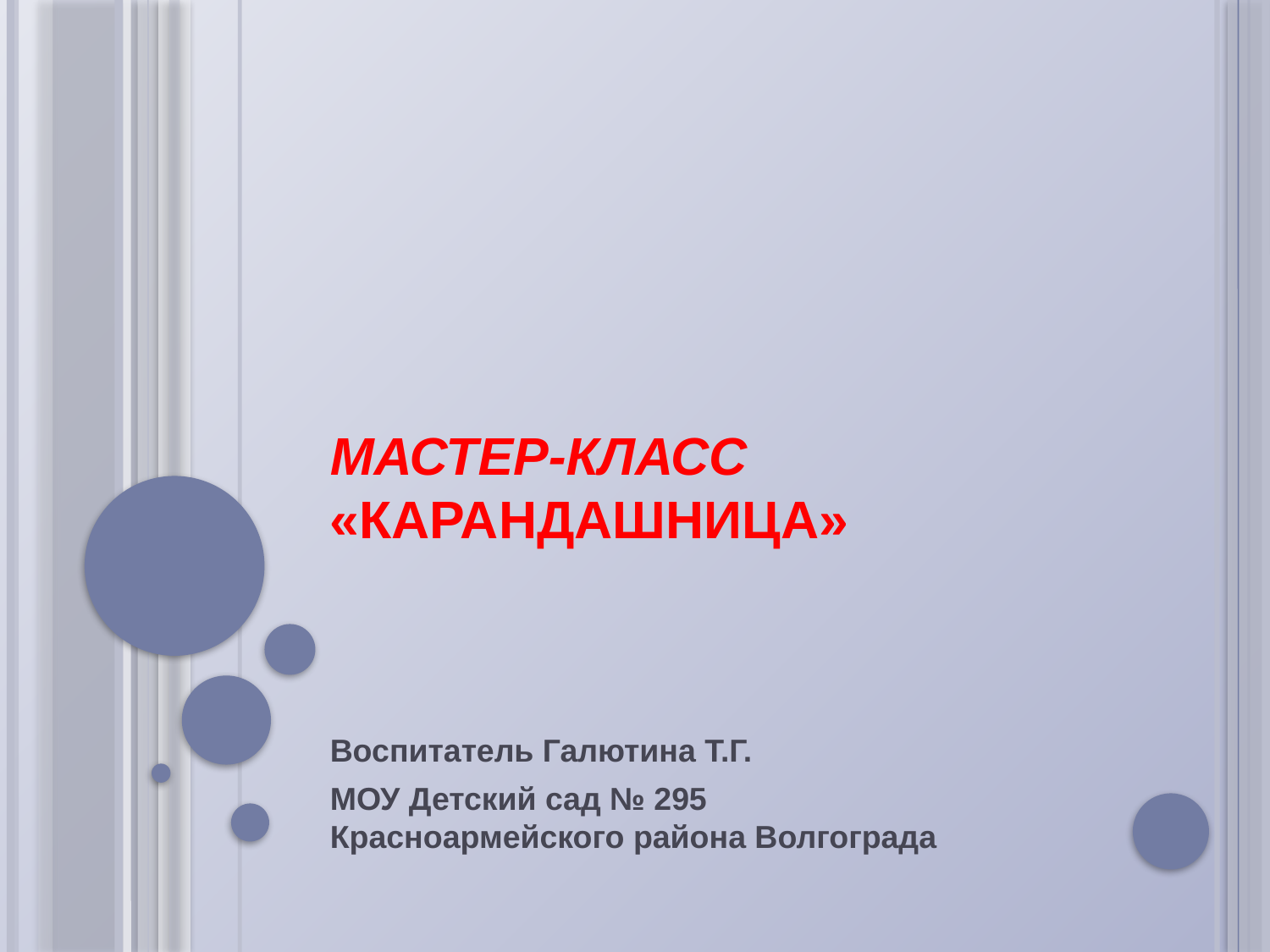

# Мастер-класс «Карандашница»
Воспитатель Галютина Т.Г.
МОУ Детский сад № 295                                   Красноармейского района Волгограда